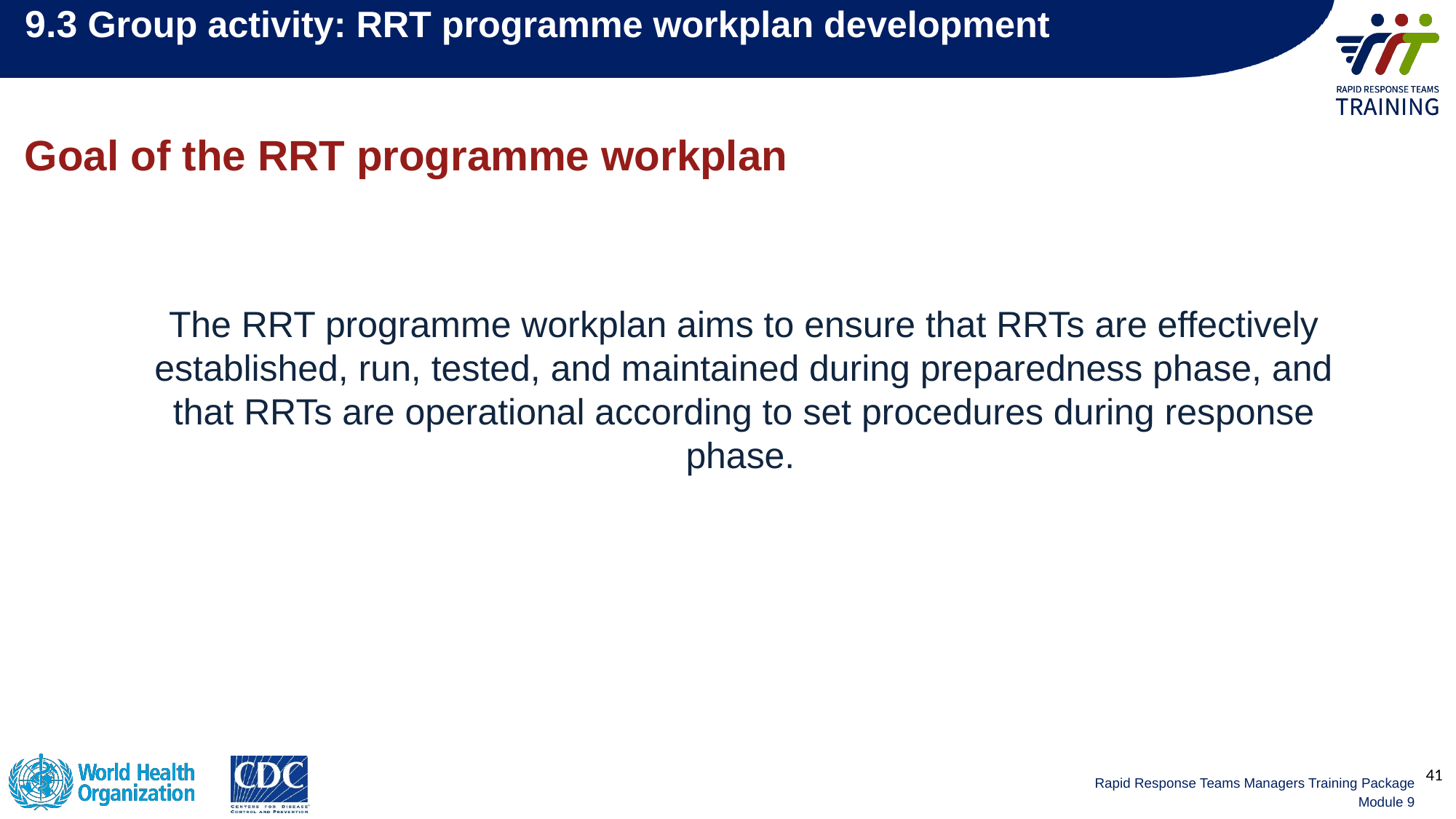

9.3 Group activity: RRT programme workplan development

Goal of the RRT programme workplan

The RRT programme workplan aims to ensure that RRTs are effectively established, run, tested, and maintained during preparedness phase, and that RRTs are operational according to set procedures during response phase.

41